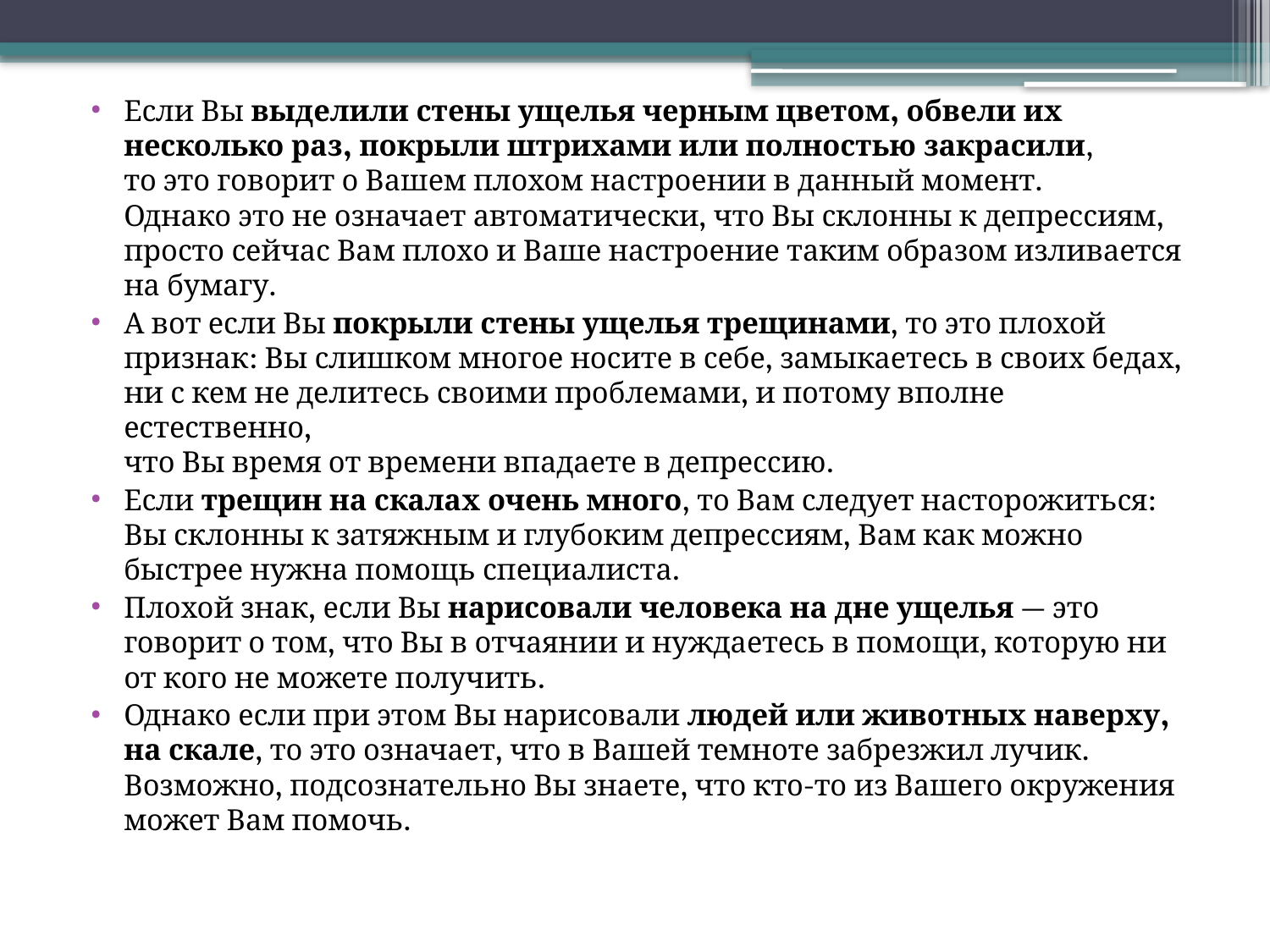

Если Вы выделили стены ущелья черным цветом, обвели их несколько раз, покрыли штрихами или полностью закрасили,
то это говорит о Вашем плохом настроении в данный момент.
Однако это не означает автоматически, что Вы склонны к депрессиям, просто сейчас Вам плохо и Ваше настроение таким образом изливается на бумагу.
А вот если Вы покрыли стены ущелья трещинами, то это плохой признак: Вы слишком многое носите в себе, замыкаетесь в своих бедах,
ни с кем не делитесь своими проблемами, и потому вполне естественно,
что Вы время от времени впадаете в депрессию.
Если трещин на скалах очень много, то Вам следует насторожиться:
Вы склонны к затяжным и глубоким депрессиям, Вам как можно быстрее нужна помощь специалиста.
Плохой знак, если Вы нарисовали человека на дне ущелья — это говорит о том, что Вы в отчаянии и нуждаетесь в помощи, которую ни от кого не можете получить.
Однако если при этом Вы нарисовали людей или животных наверху,
на скале, то это означает, что в Вашей темноте забрезжил лучик.
Возможно, подсознательно Вы знаете, что кто-то из Вашего окружения может Вам помочь.

#